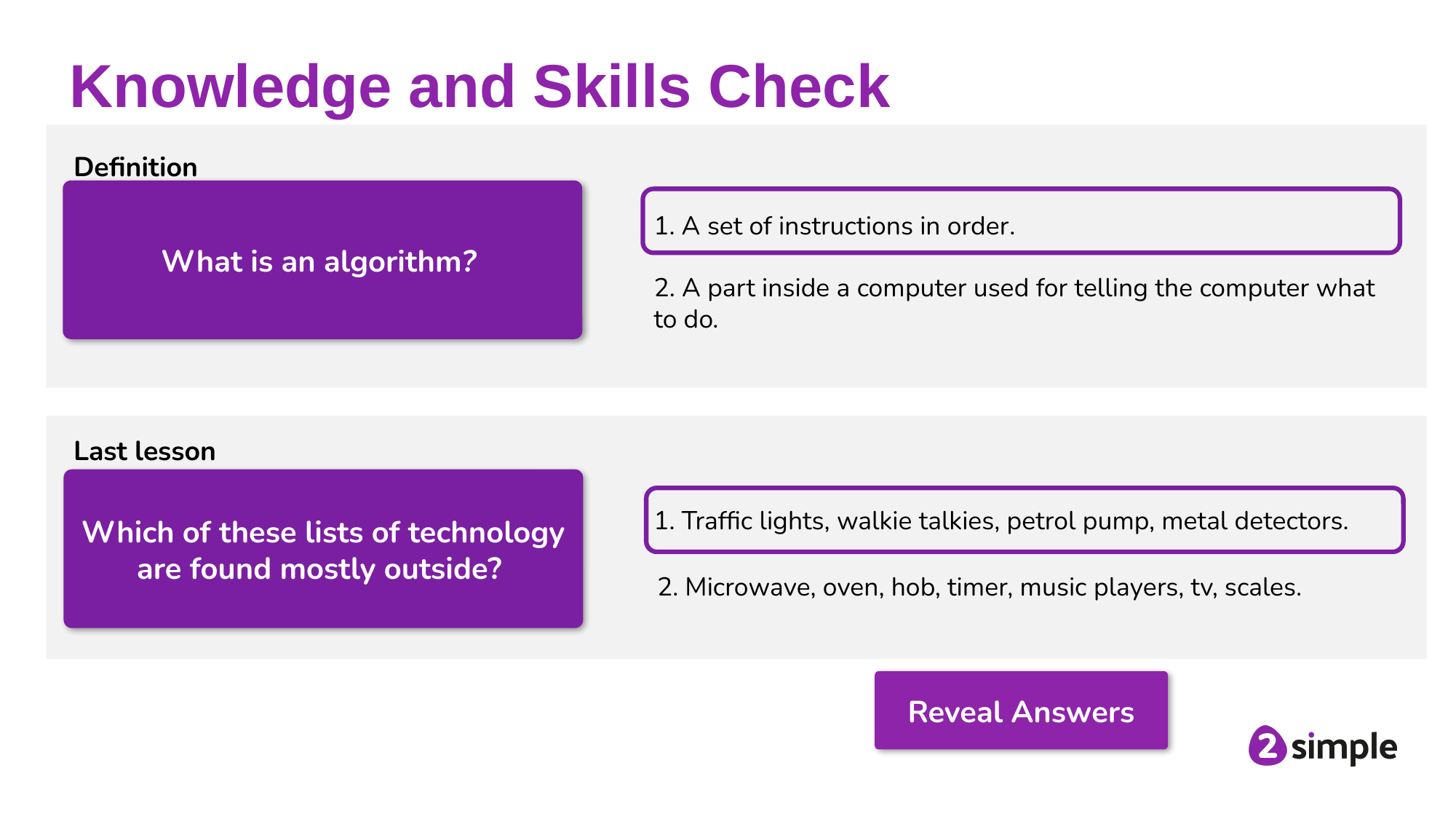

# Knowledge and Skills Check

Definition
What is an algorithm?
1. A set of instructions in order.

2. A part inside a computer used for telling the computer what to do.

Last lesson
Which of these lists of technology are found mostly outside?
1. Traffic lights, walkie talkies, petrol pump, metal detectors.

2. Microwave, oven, hob, timer, music players, tv, scales.
Reveal Answers